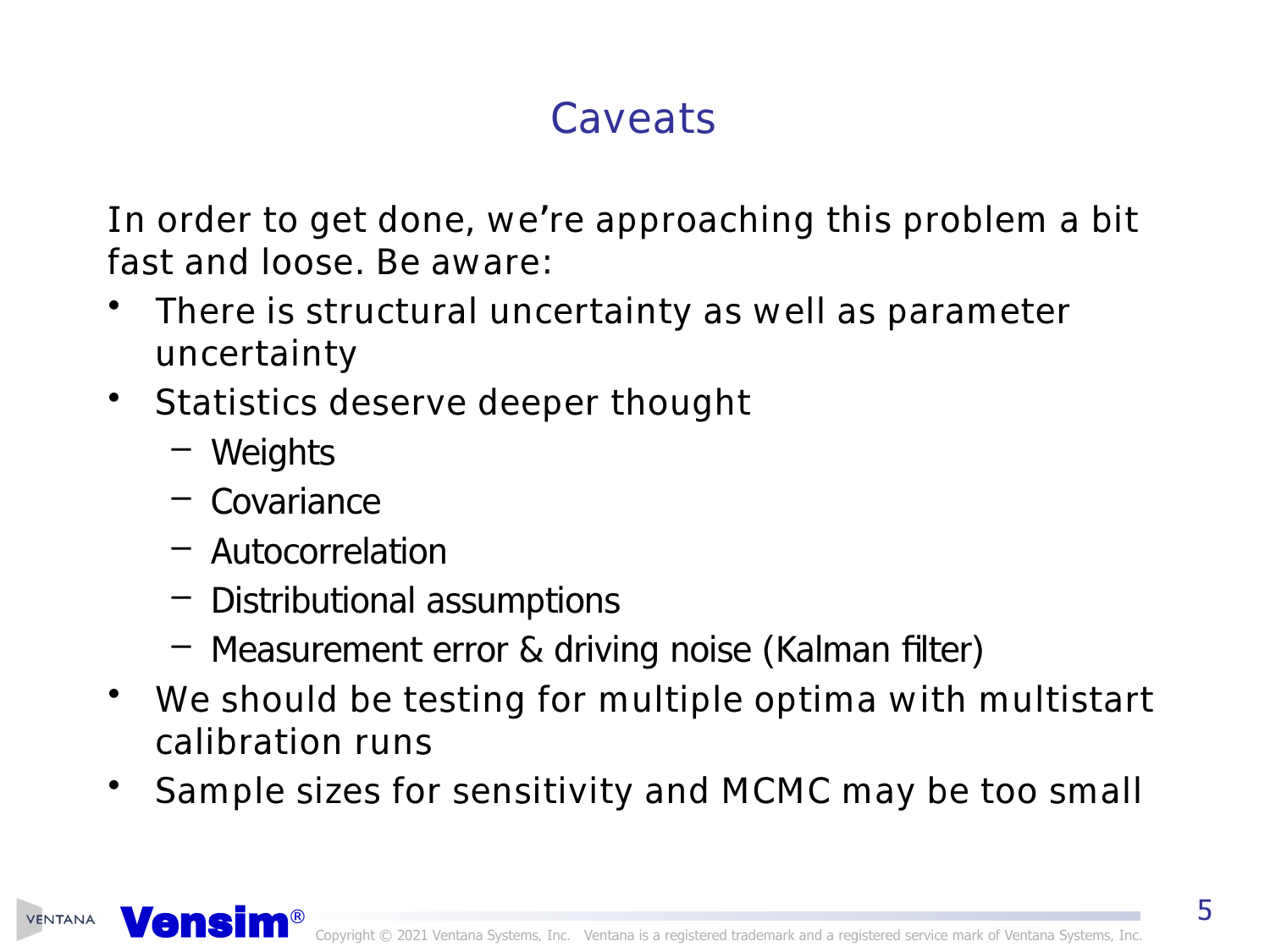

# Caveats
In order to get done, we’re approaching this problem a bit fast and loose. Be aware:
There is structural uncertainty as well as parameter uncertainty
Statistics deserve deeper thought
Weights
Covariance
Autocorrelation
Distributional assumptions
Measurement error & driving noise (Kalman filter)
We should be testing for multiple optima with multistart calibration runs
Sample sizes for sensitivity and MCMC may be too small